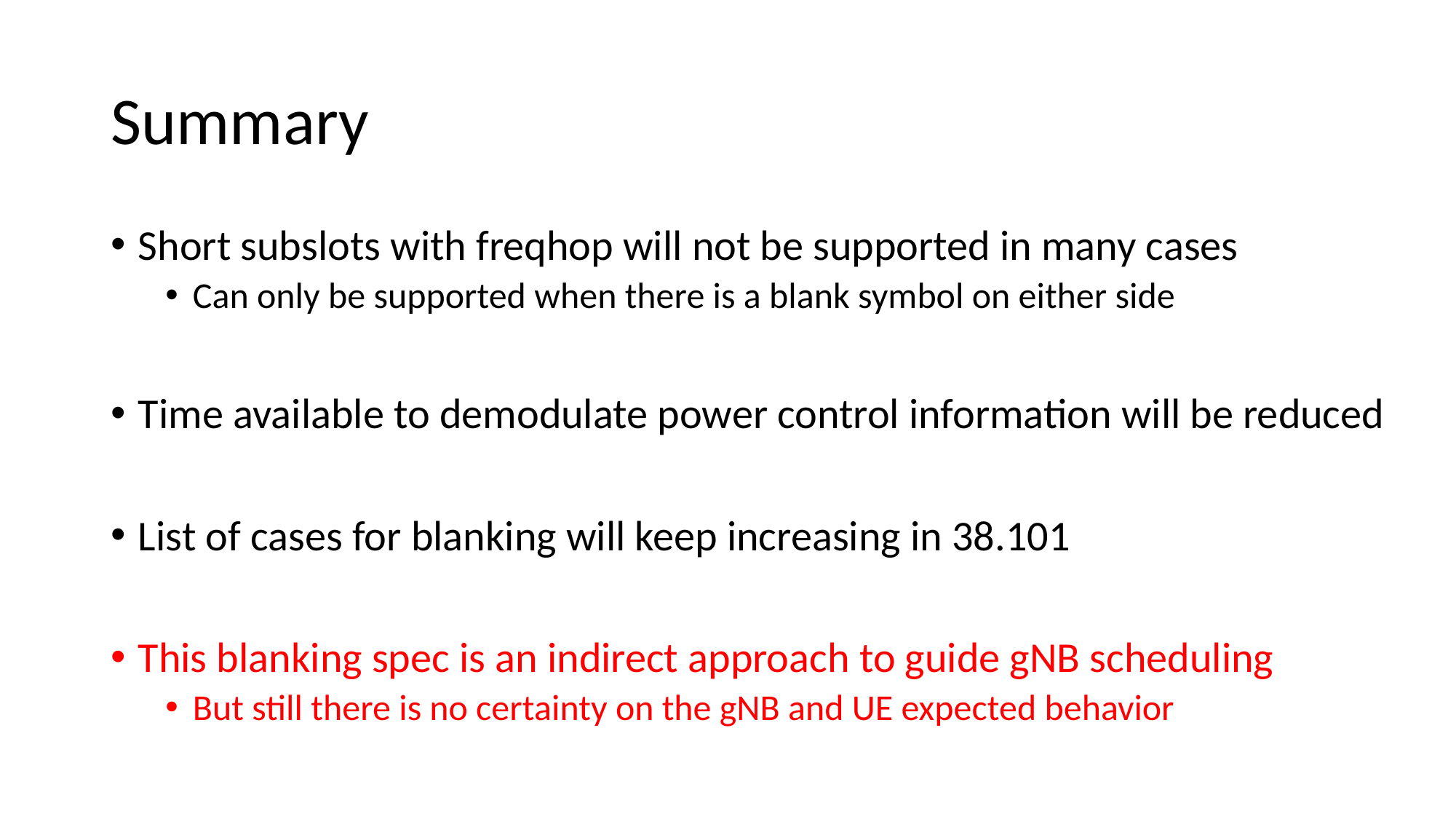

# Summary
Short subslots with freqhop will not be supported in many cases
Can only be supported when there is a blank symbol on either side

Time available to demodulate power control information will be reduced

List of cases for blanking will keep increasing in 38.101

This blanking spec is an indirect approach to guide gNB scheduling
But still there is no certainty on the gNB and UE expected behavior